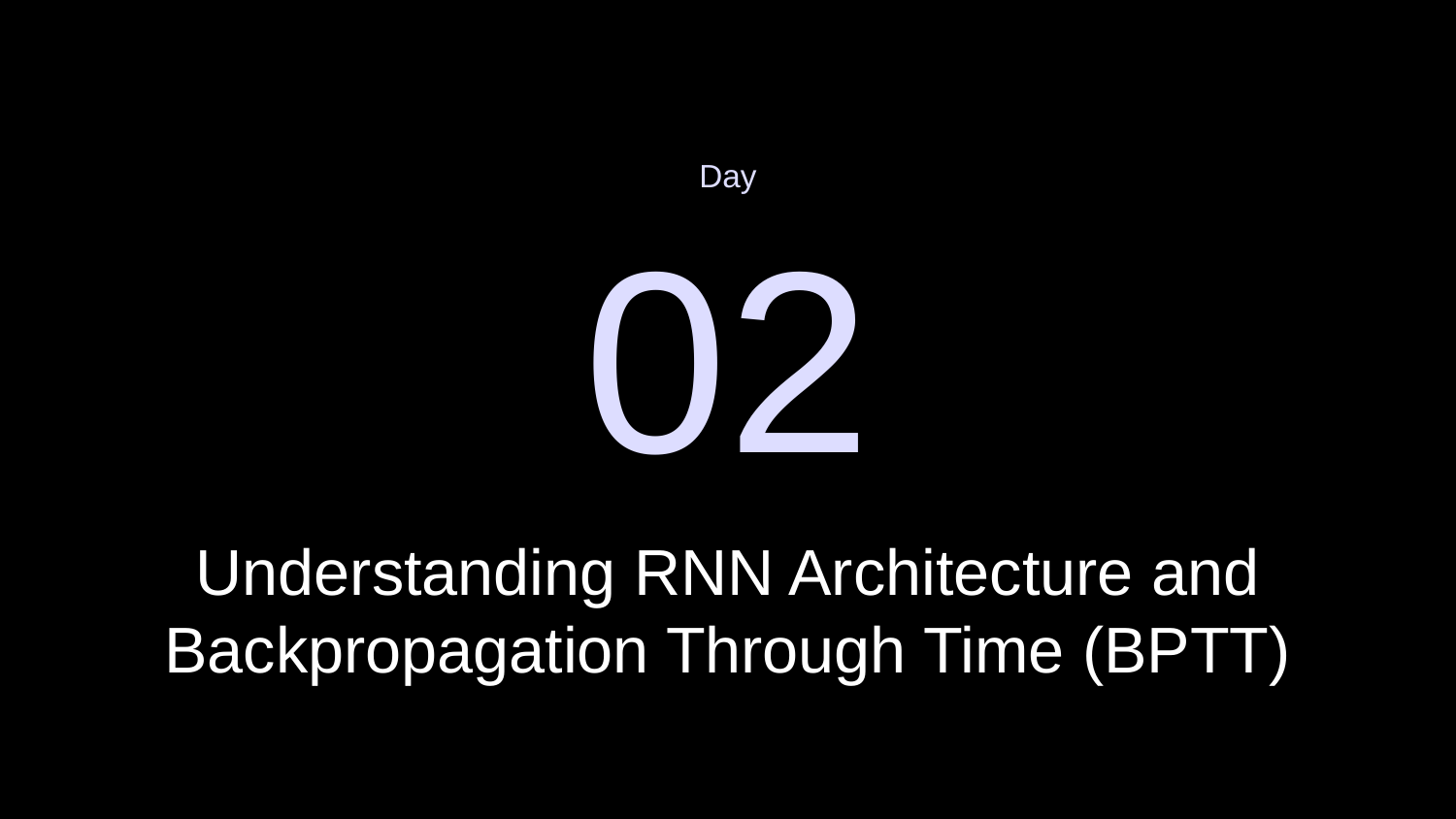

Day
02
# Understanding RNN Architecture and Backpropagation Through Time (BPTT)